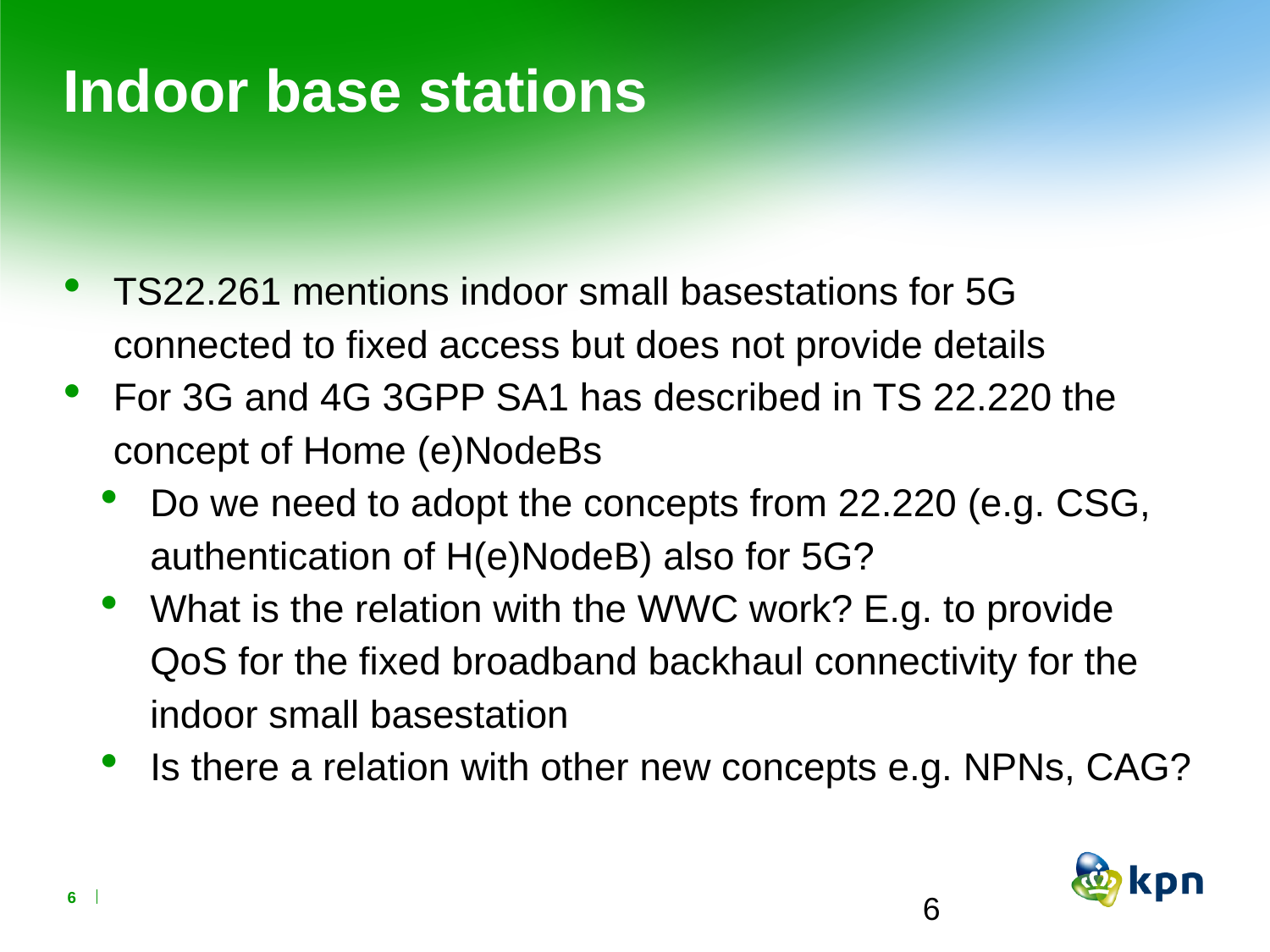

# Indoor base stations
TS22.261 mentions indoor small basestations for 5G connected to fixed access but does not provide details
For 3G and 4G 3GPP SA1 has described in TS 22.220 the concept of Home (e)NodeBs
Do we need to adopt the concepts from 22.220 (e.g. CSG, authentication of H(e)NodeB) also for 5G?
What is the relation with the WWC work? E.g. to provide QoS for the fixed broadband backhaul connectivity for the indoor small basestation
Is there a relation with other new concepts e.g. NPNs, CAG?

6